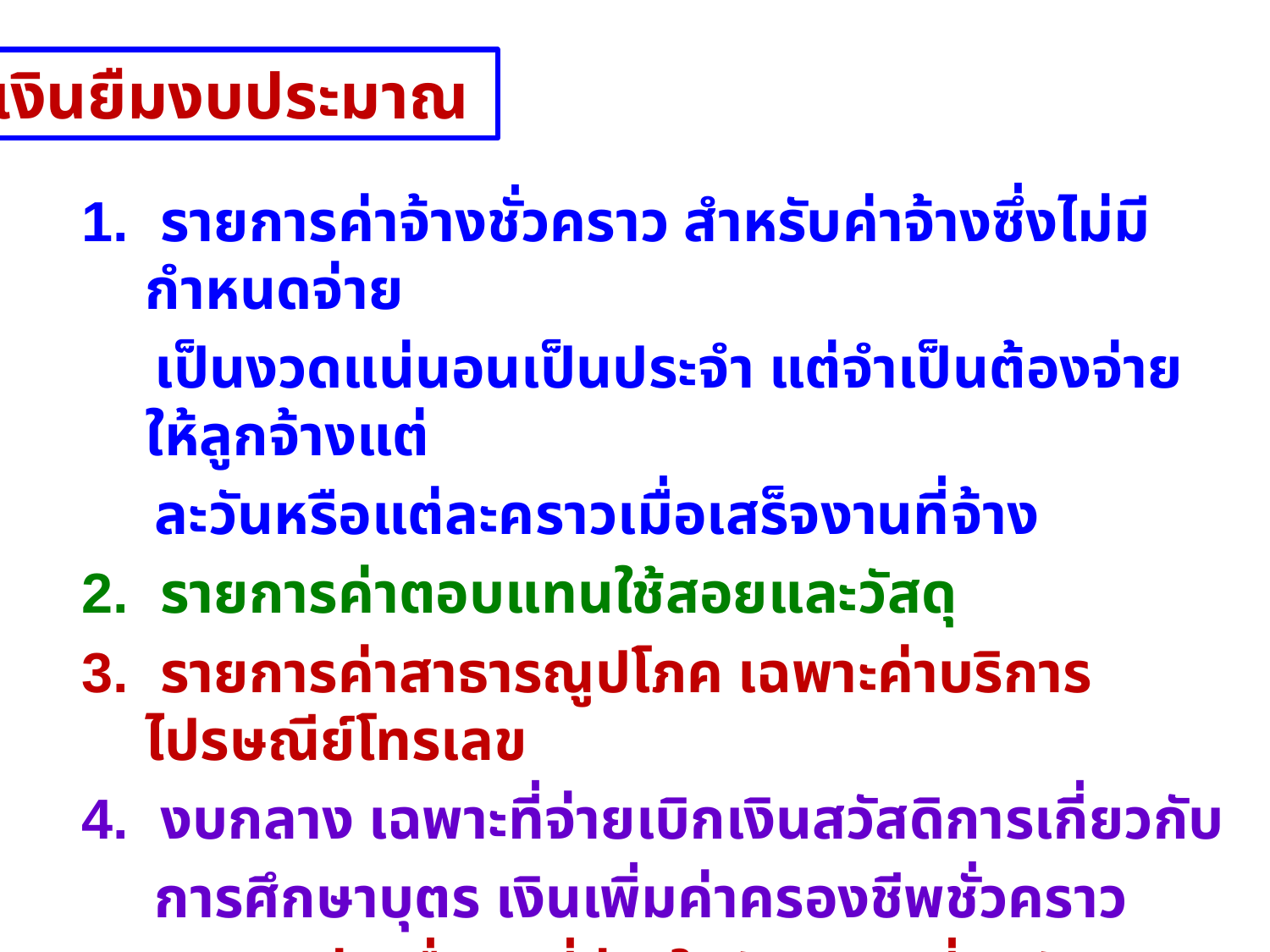

เงินยืมงบประมาณ
1.  รายการค่าจ้างชั่วคราว สำหรับค่าจ้างซึ่งไม่มีกำหนดจ่าย
     เป็นงวดแน่นอนเป็นประจำ แต่จำเป็นต้องจ่ายให้ลูกจ้างแต่
     ละวันหรือแต่ละคราวเมื่อเสร็จงานที่จ้าง
2.  รายการค่าตอบแทนใช้สอยและวัสดุ
3.  รายการค่าสาธารณูปโภค เฉพาะค่าบริการไปรษณีย์โทรเลข
4.  งบกลาง เฉพาะที่จ่ายเบิกเงินสวัสดิการเกี่ยวกับ
     การศึกษาบุตร เงินเพิ่มค่าครองชีพชั่วคราว
5.  งบรายจ่ายอื่น ๆ ที่จ่ายในลักษณะเกี่ยวกับ (1) (2) (3)